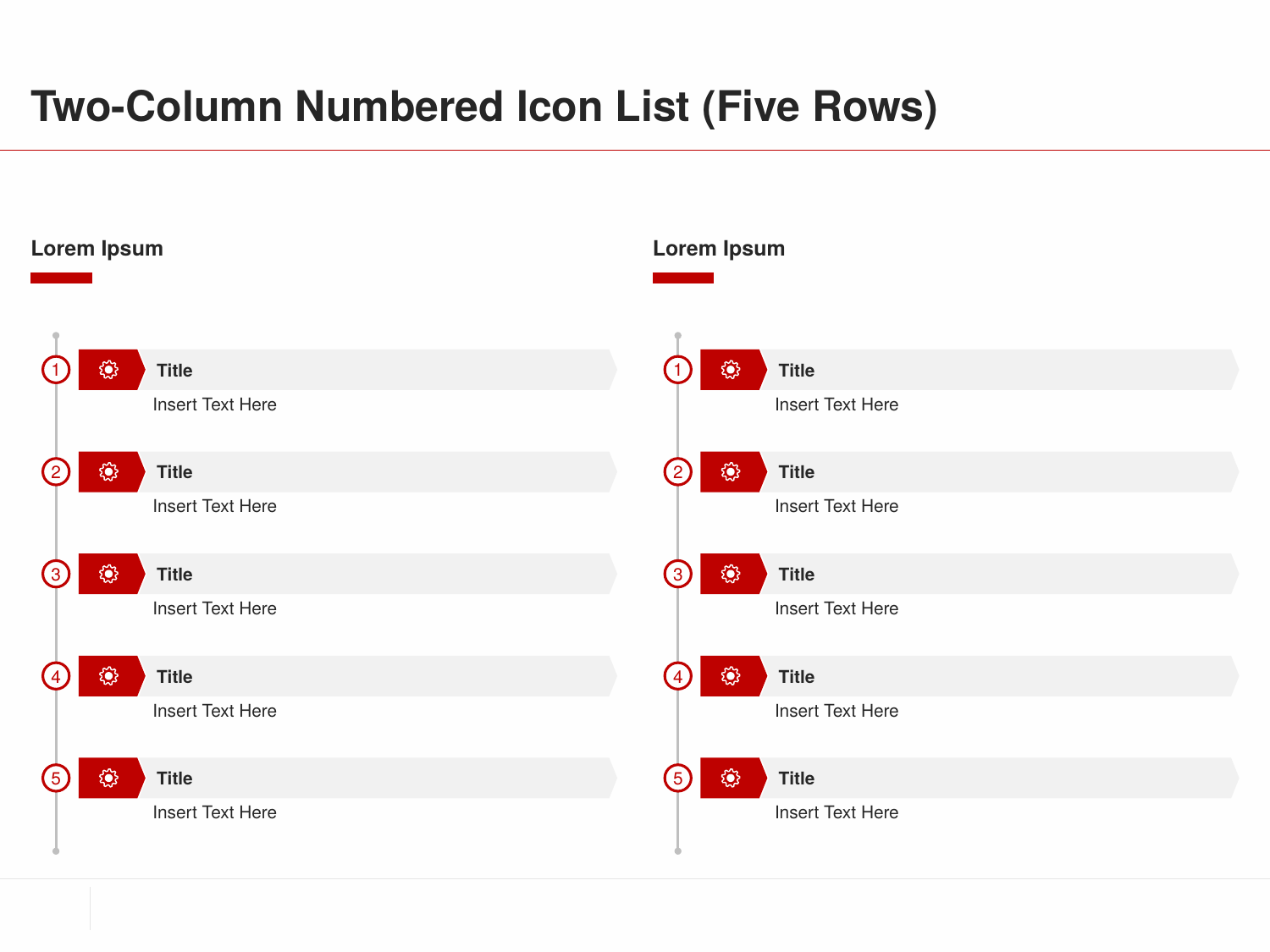

# Two-Column Numbered Icon List (Five Rows)
Lorem Ipsum
Lorem Ipsum

Title

Title
1
1

Insert Text Here
Insert Text Here

Title

Title
2
2

Insert Text Here
Insert Text Here

Title

Title
3
3

Insert Text Here
Insert Text Here

Title

Title
4
4

Insert Text Here
Insert Text Here

Title

Title
5
5

Insert Text Here
Insert Text Here